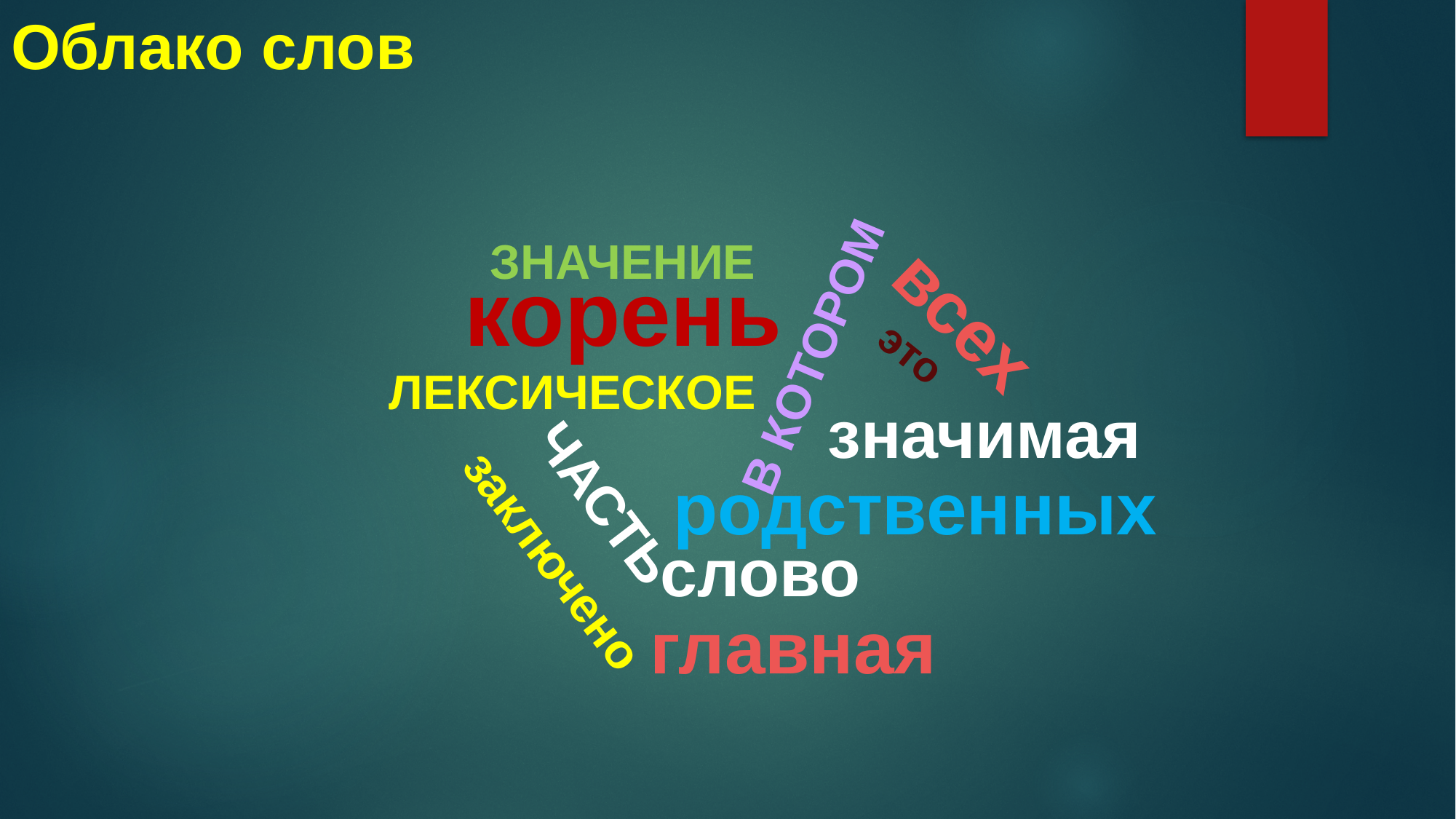

# Облако слов
ЗНАЧЕНИЕ
корень
всех
это
В КОТОРОМ
ЛЕКСИЧЕСКОЕ
значимая
ЧАСТЬ
родственных
заключено
слово
главная